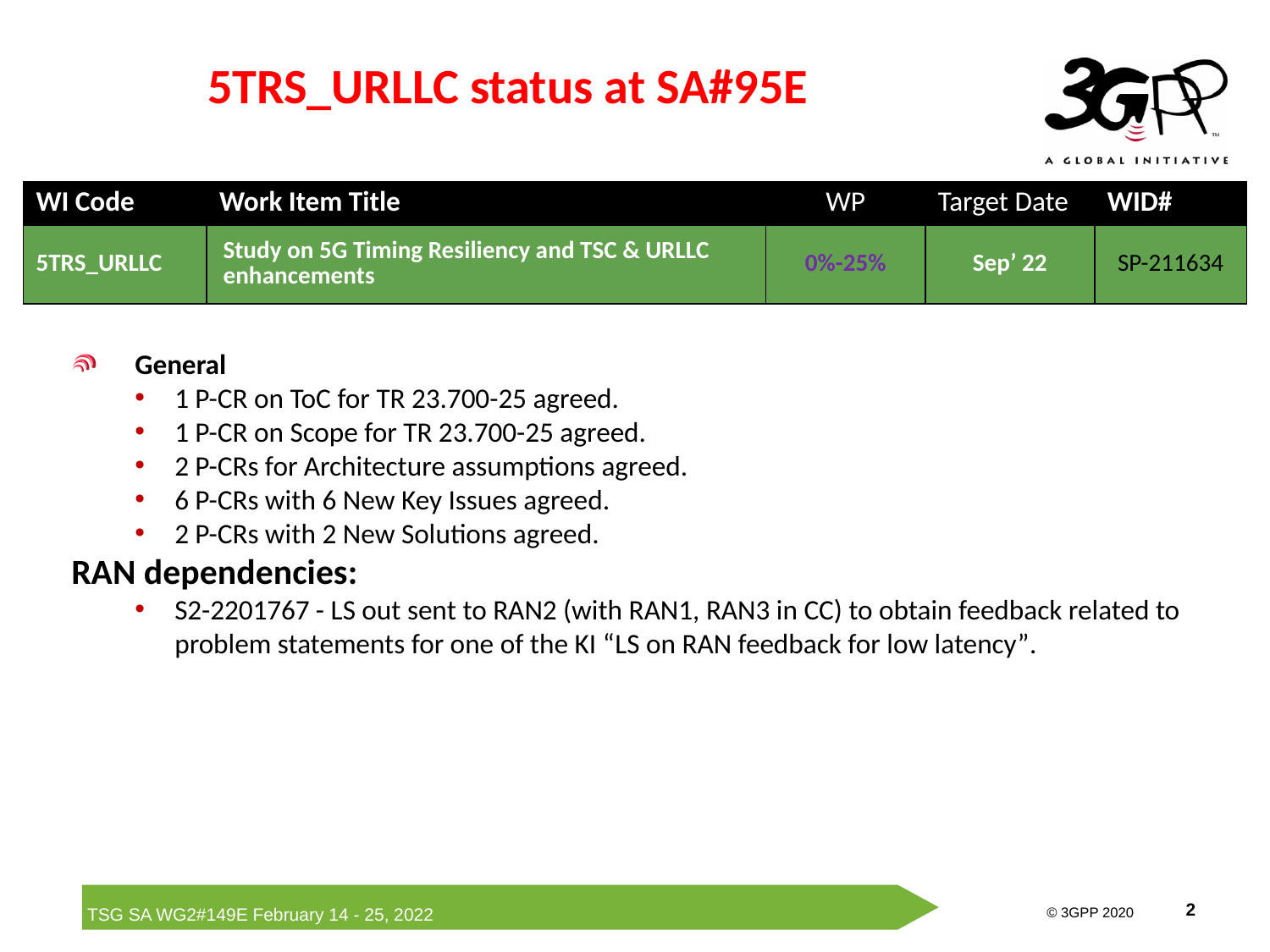

# 5TRS_URLLC status at SA#95E
| WI Code | Work Item Title | WP | Target Date | WID# |
| --- | --- | --- | --- | --- |
| 5TRS\_URLLC | Study on 5G Timing Resiliency and TSC & URLLC enhancements | 0%-25% | Sep’ 22 | SP-211634 |
General
1 P-CR on ToC for TR 23.700-25 agreed.
1 P-CR on Scope for TR 23.700-25 agreed.
2 P-CRs for Architecture assumptions agreed.
6 P-CRs with 6 New Key Issues agreed.
2 P-CRs with 2 New Solutions agreed.
RAN dependencies:
S2-2201767 - LS out sent to RAN2 (with RAN1, RAN3 in CC) to obtain feedback related to problem statements for one of the KI “LS on RAN feedback for low latency”.